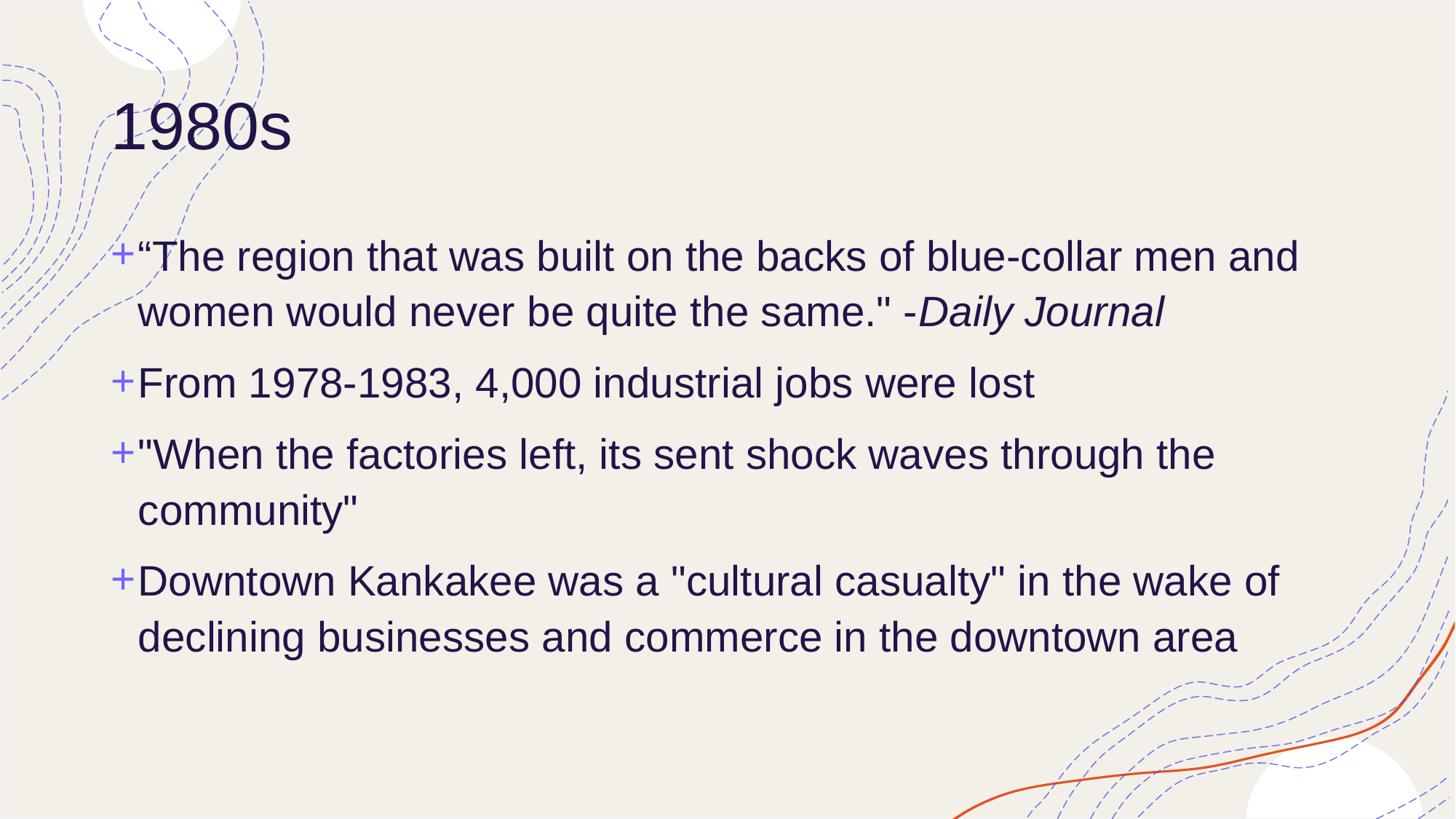

# 1980s
“The region that was built on the backs of blue-collar men and women would never be quite the same." -Daily Journal
From 1978-1983, 4,000 industrial jobs were lost
"When the factories left, its sent shock waves through the community"
Downtown Kankakee was a "cultural casualty" in the wake of declining businesses and commerce in the downtown area